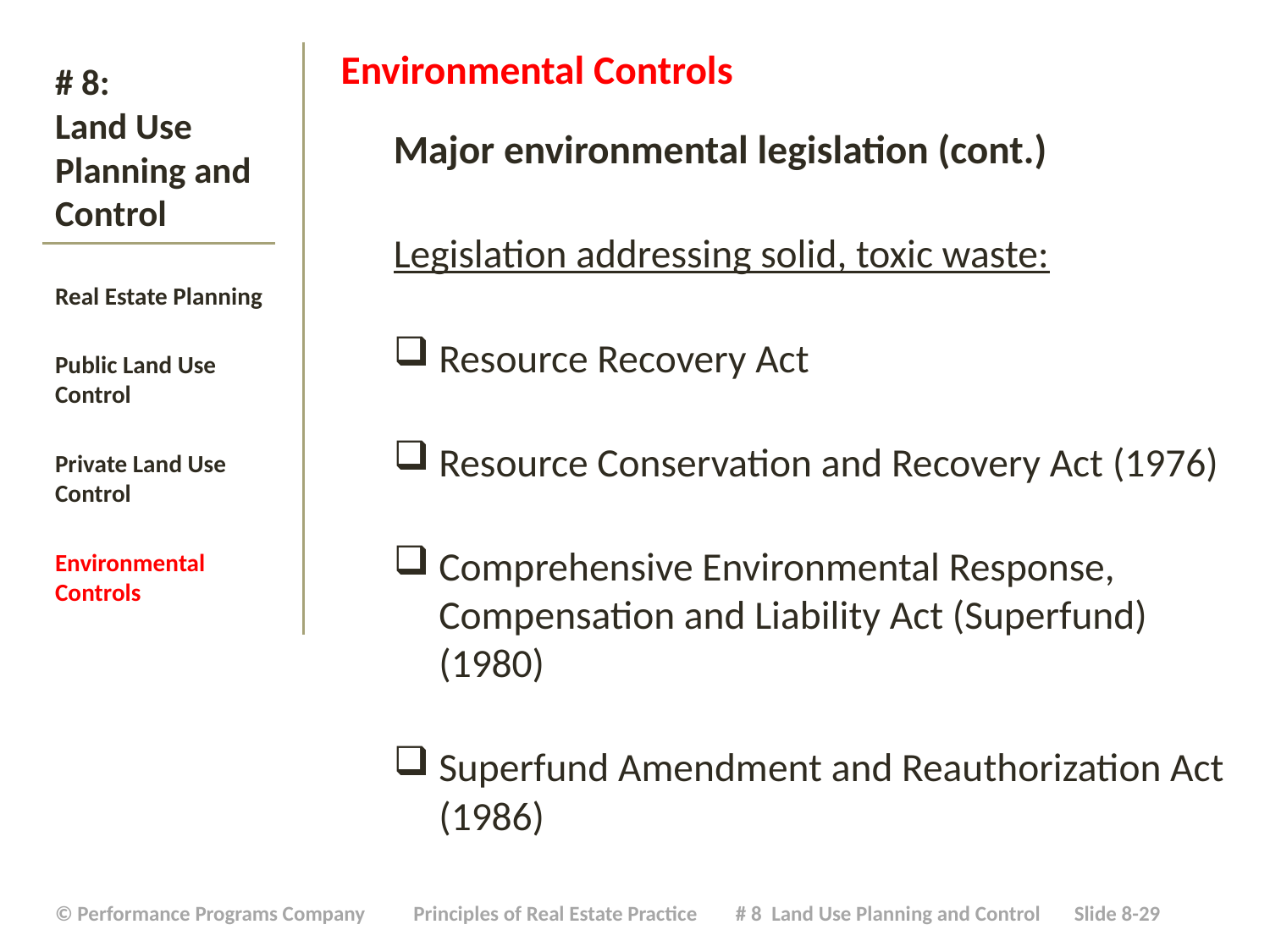

Environmental Controls

Major environmental legislation (cont.)
Legislation addressing solid, toxic waste:
Resource Recovery Act
Resource Conservation and Recovery Act (1976)
Comprehensive Environmental Response, Compensation and Liability Act (Superfund) (1980)
Superfund Amendment and Reauthorization Act (1986)

# # 8: Land Use Planning and Control

Real Estate Planning

Public Land Use Control

Private Land Use Control

Environmental Controls

| © Performance Programs Company Principles of Real Estate Practice # 8 Land Use Planning and Control Slide 8-29 |
| --- |